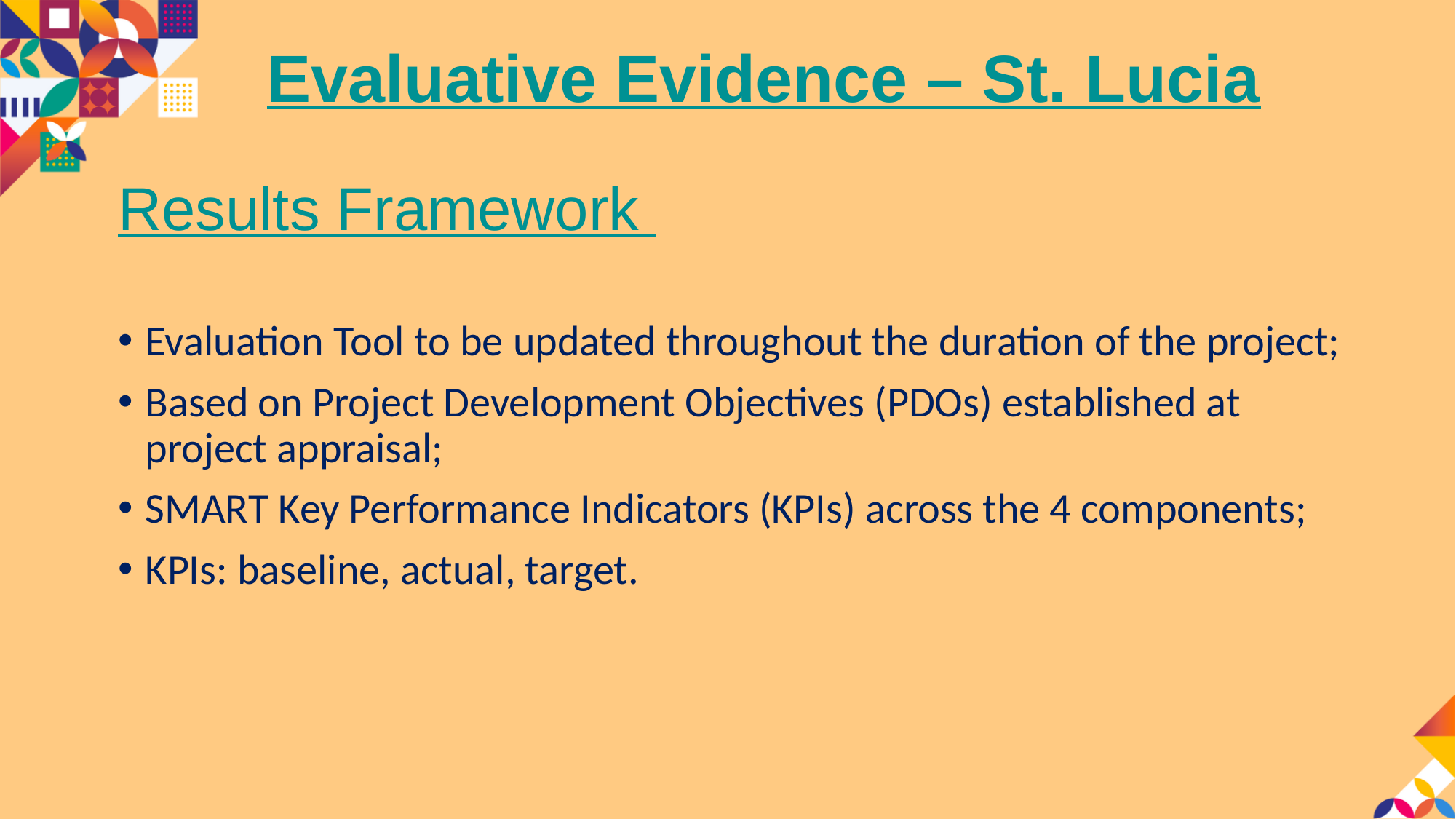

# Evaluative Evidence – St. Lucia
Results Framework

Evaluation Tool to be updated throughout the duration of the project;
Based on Project Development Objectives (PDOs) established at project appraisal;
SMART Key Performance Indicators (KPIs) across the 4 components;
KPIs: baseline, actual, target.